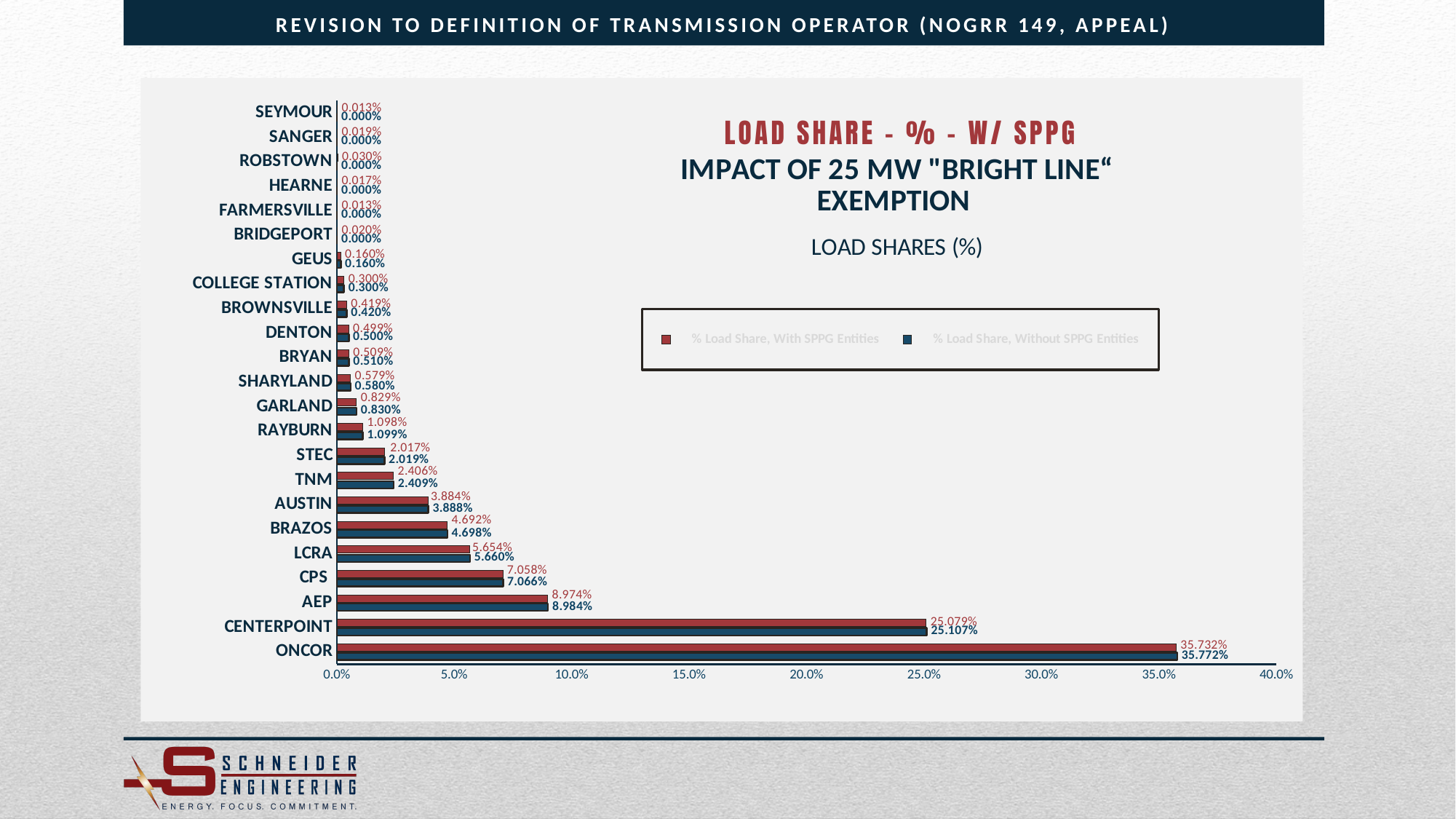

Revision to Definition of Transmission Operator (NOGRR 149, Appeal)

### Chart

| Category |  |  |
|---|---|---|
| ONCOR | 0.3577154599750785 | 0.3573162753766257 |
| CENTERPOINT | 0.2510704765178533 | 0.2507903000128761 |
| AEP | 0.089840255517839 | 0.08974000028613534 |
| CPS  | 0.07066354573969837 | 0.0705846903300571 |
| LCRA | 0.056600083071943176 | 0.05653692147016325 |
| BRAZOS | 0.046975765908993265 | 0.04692334434954291 |
| AUSTIN | 0.03887994242254974 | 0.0388365552169621 |
| TNM | 0.024087573583122076 | 0.02406069359199966 |
| STEC | 0.020189584497056677 | 0.02016705438001631 |
| RAYBURN | 0.010994328191466507 | 0.010982059315850468 |
| GARLAND | 0.008295720362652002 | 0.008286462938323535 |
| SHARYLAND | 0.005797009410045977 | 0.005790540366539337 |
| BRYAN | 0.005097370343316291 | 0.005091682046439763 |
| DENTON | 0.00499742190521205 | 0.004991845143568395 |
| BROWNSVILLE | 0.004197834400378121 | 0.004193149920597451 |
| COLLEGE STATION | 0.00299845314312723 | 0.002995107086141037 |
| GEUS | 0.0015991750096678557 | 0.0015973904459418862 |
| BRIDGEPORT | 0.0 | 0.00020029471937279143 |
| FARMERSVILLE | 0.0 | 0.0001287608910253659 |
| HEARNE | 0.0 | 0.00017168118803382123 |
| ROBSTOWN | 0.0 | 0.00030044207905918714 |
| SANGER | 0.0 | 0.00018598795370330633 |
| SEYMOUR | 0.0 | 0.0001287608910253659 |
LOAD SHARE - % - W/ SPPG